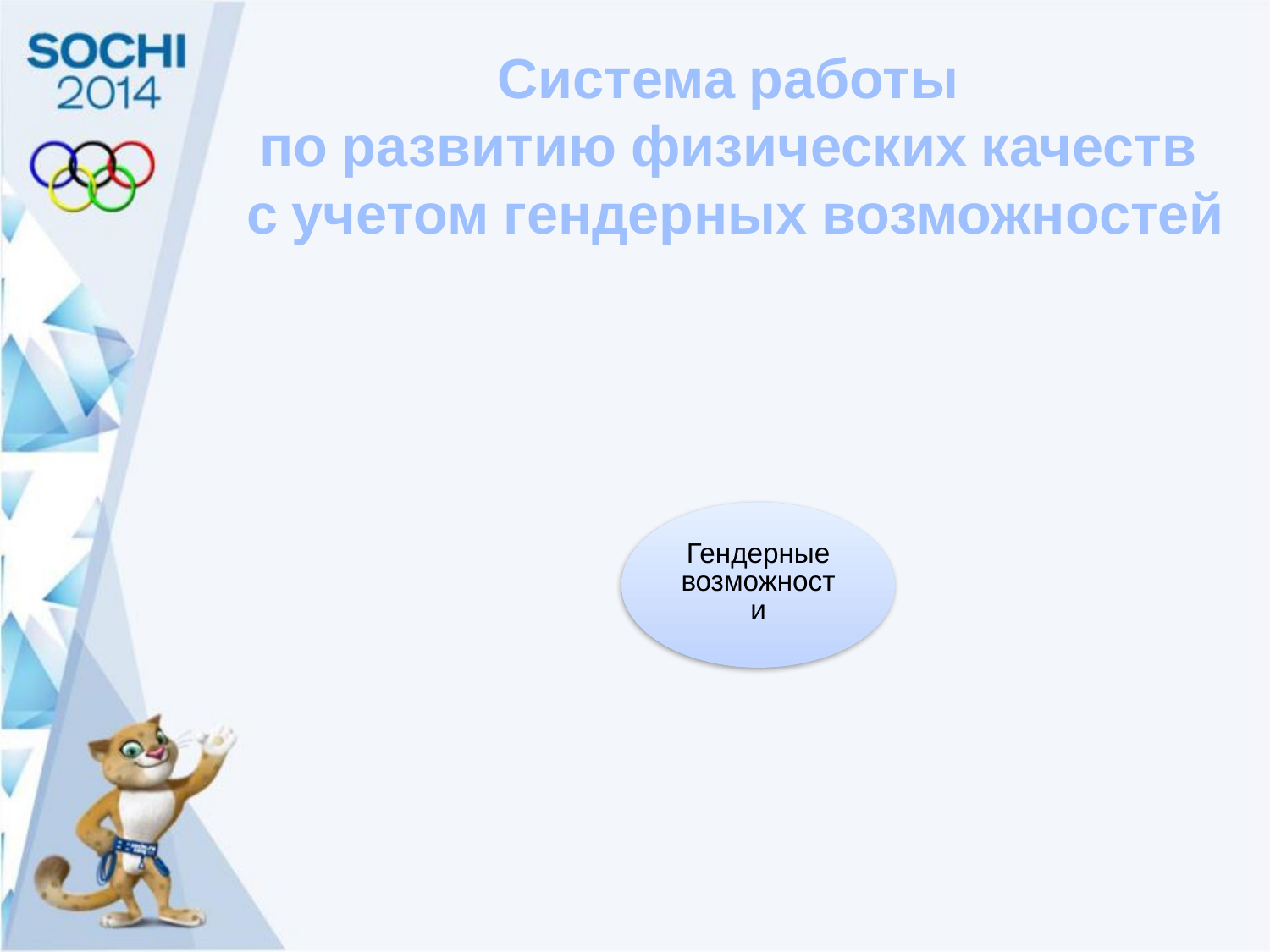

Система работы
по развитию физических качеств
с учетом гендерных возможностей
Гендерные возможности